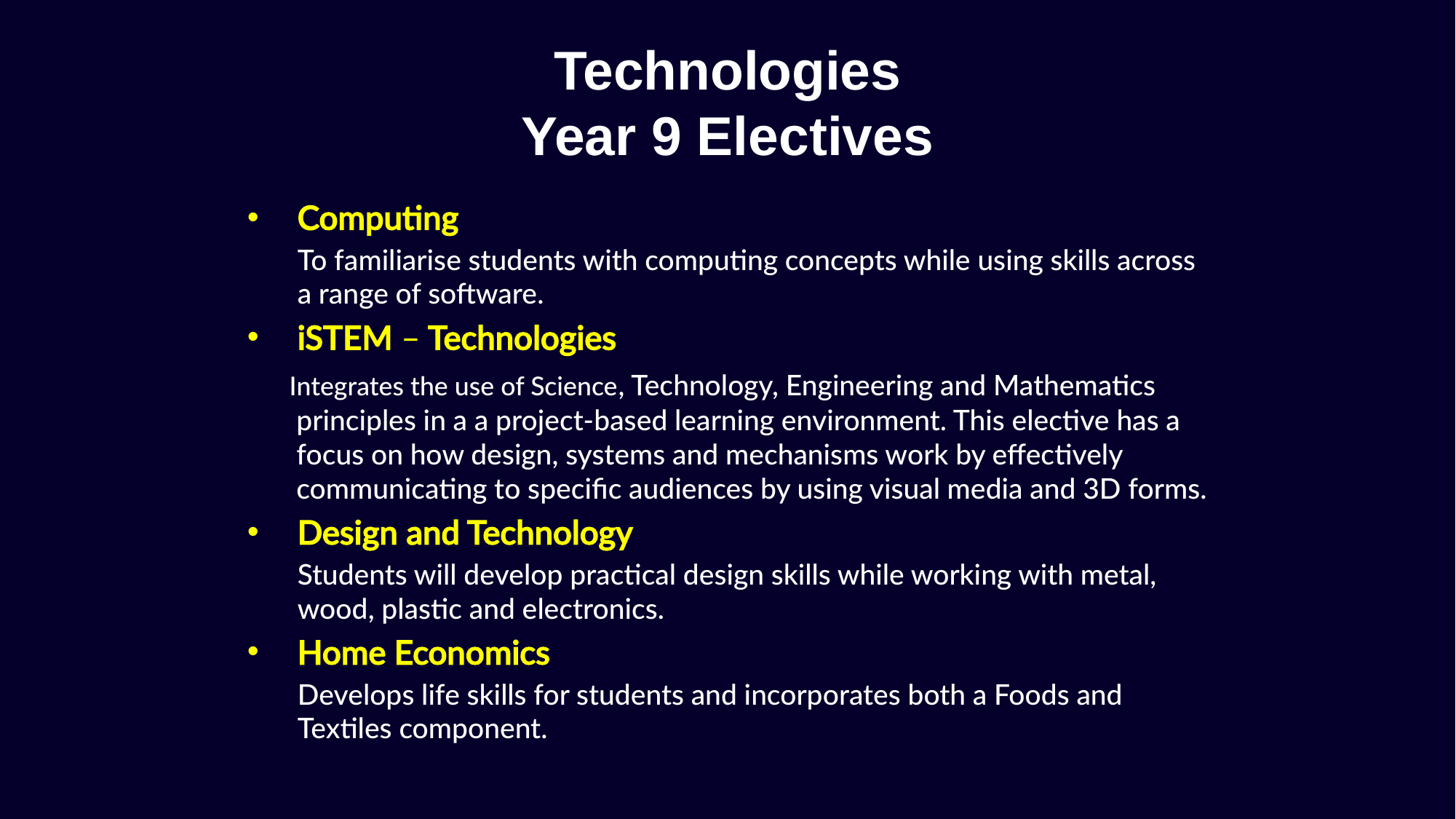

# Technologies Year 9 Electives
Computing
To familiarise students with computing concepts while using skills across a range of software.
iSTEM – Technologies
     Integrates the use of Science, Technology, Engineering and Mathematics principles in a a project-based learning environment. This elective has a focus on how design, systems and mechanisms work by effectively communicating to specific audiences by using visual media and 3D forms.
Design and Technology
Students will develop practical design skills while working with metal, wood, plastic and electronics.
Home Economics
Develops life skills for students and incorporates both a Foods and Textiles component.